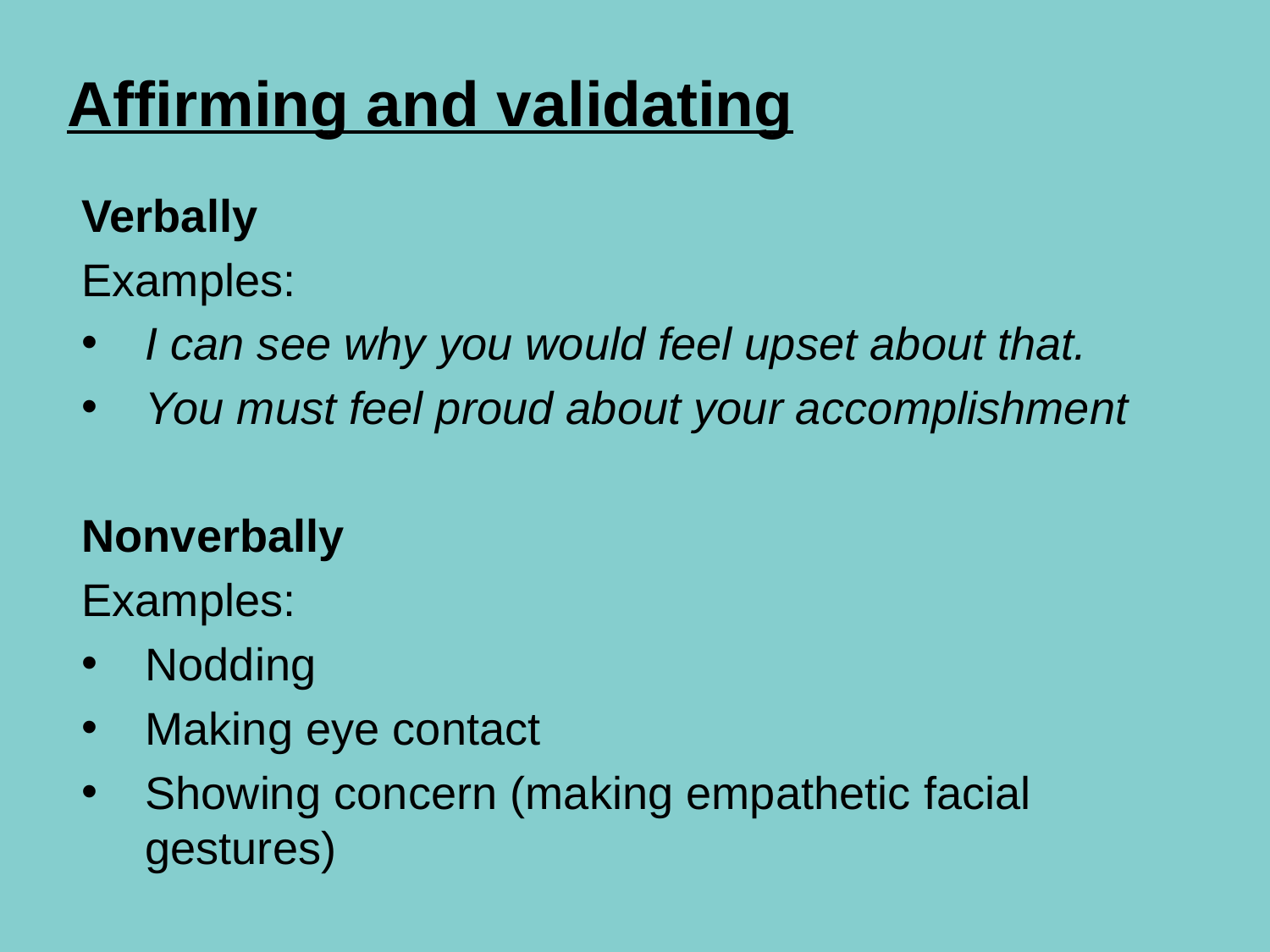

# Affirming and validating
Verbally
Examples:
I can see why you would feel upset about that.
You must feel proud about your accomplishment

Nonverbally
Examples:
Nodding
Making eye contact
Showing concern (making empathetic facial gestures)